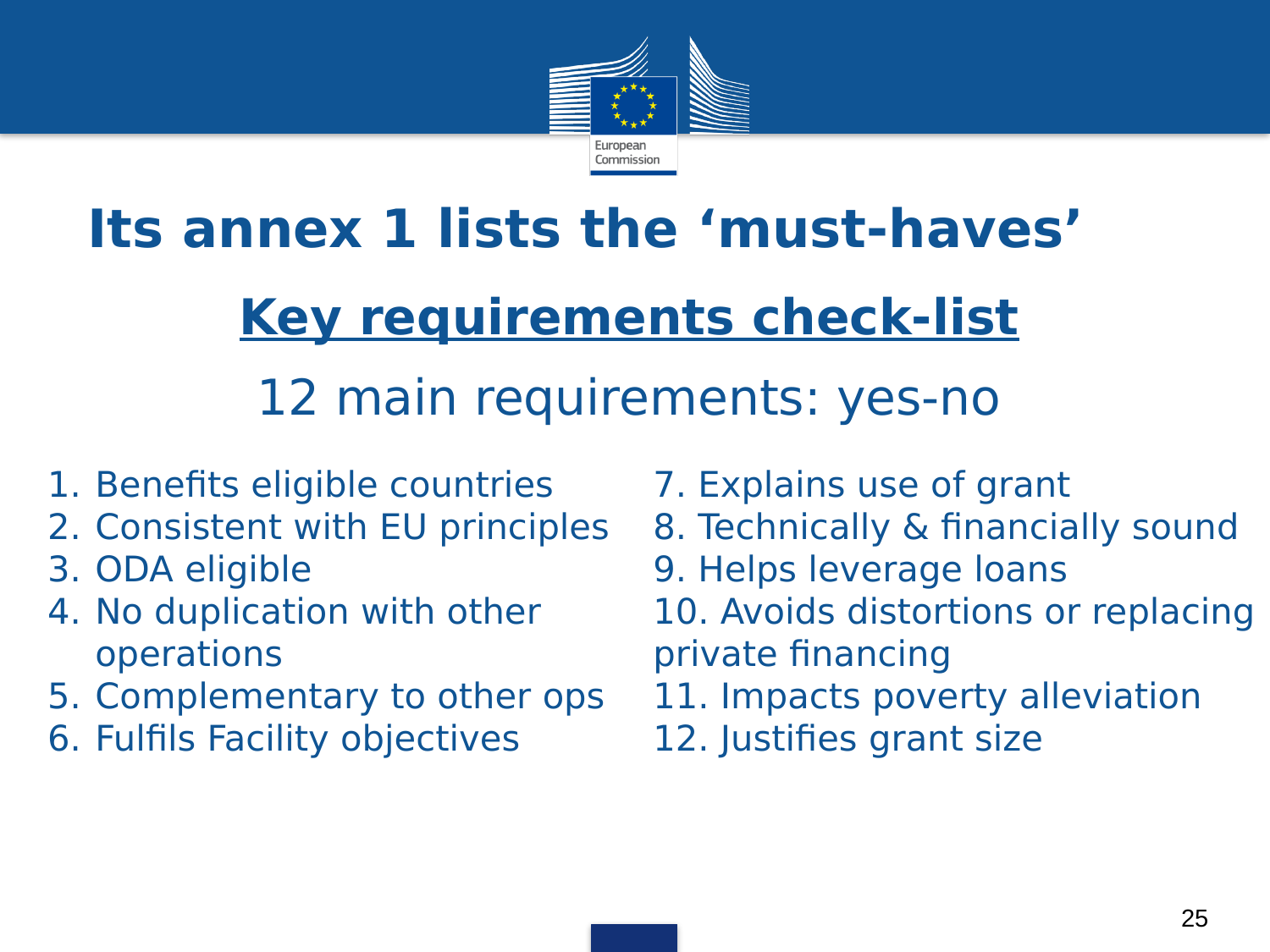

# Its annex 1 lists the ‘must-haves’
Key requirements check-list
12 main requirements: yes-no

Benefits eligible countries
Consistent with EU principles
ODA eligible
No duplication with other operations
Complementary to other ops
Fulfils Facility objectives

7. Explains use of grant
8. Technically & financially sound
9. Helps leverage loans
10. Avoids distortions or replacing private financing
11. Impacts poverty alleviation
12. Justifies grant size

25